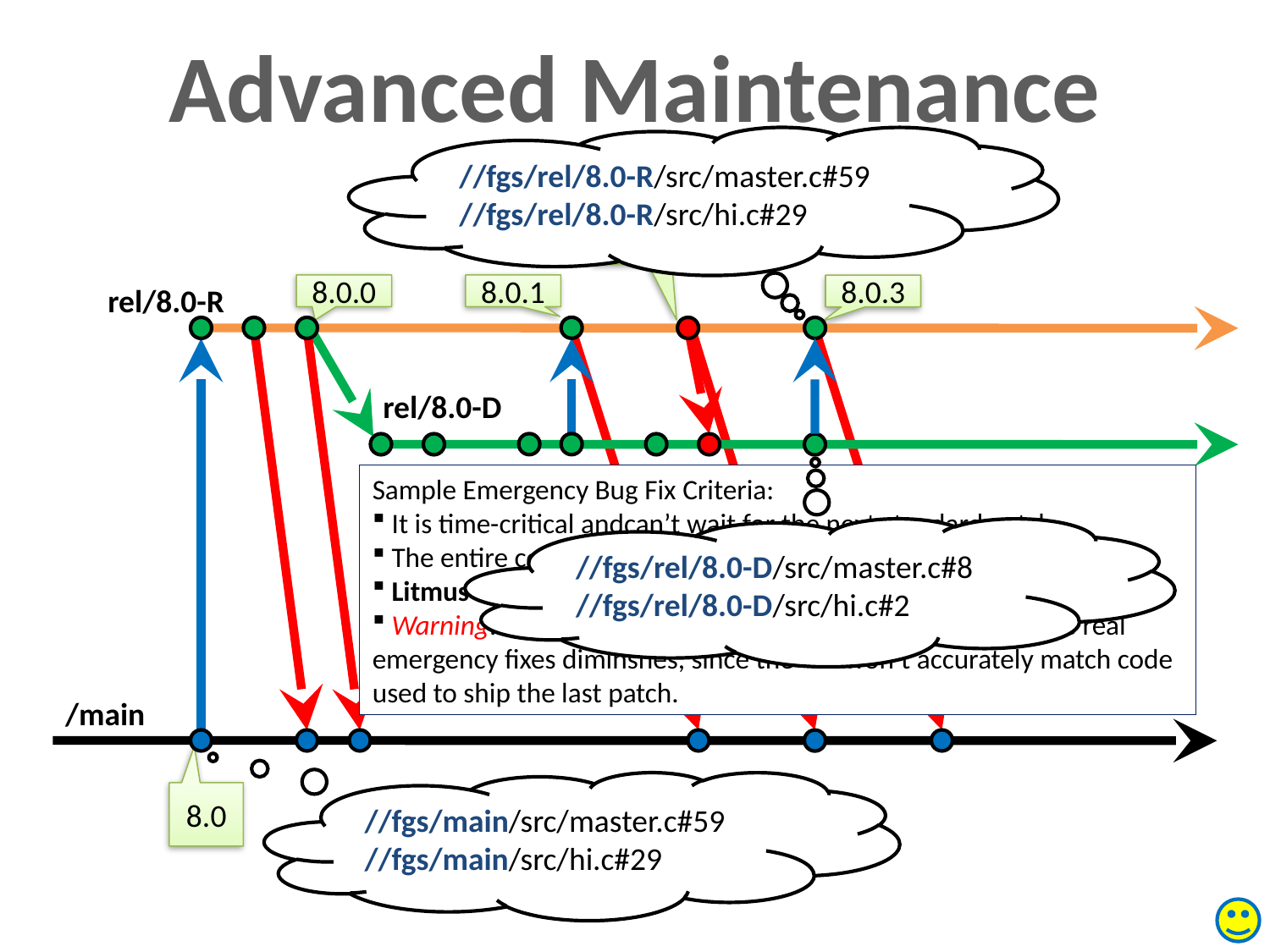

Advanced Maintenance
//fgs/rel/8.0-R/src/master.c#59
//fgs/rel/8.0-R/src/hi.c#29

8.0.2
rel/8.0-R
8.0.0
8.0.1
8.0.3

rel/8.0-D

Sample Emergency Bug Fix Criteria:
 It is time-critical andcan’t wait for the next standard patch.
 The entire code/build/test/push cycle will take 48 hours or less.
 Litmus Test:  If you’re willing to wake up a VP at 2AM, it qualifies.
 Warning: AVOID Abusing EBF!  If abused, the ability to make real emergency fixes diminshes, since the *-R won’t accurately match code used to ship the last patch.
//fgs/rel/8.0-D/src/master.c#8
//fgs/rel/8.0-D/src/hi.c#2

/main

//fgs/main/src/master.c#59
//fgs/main/src/hi.c#29

8.0